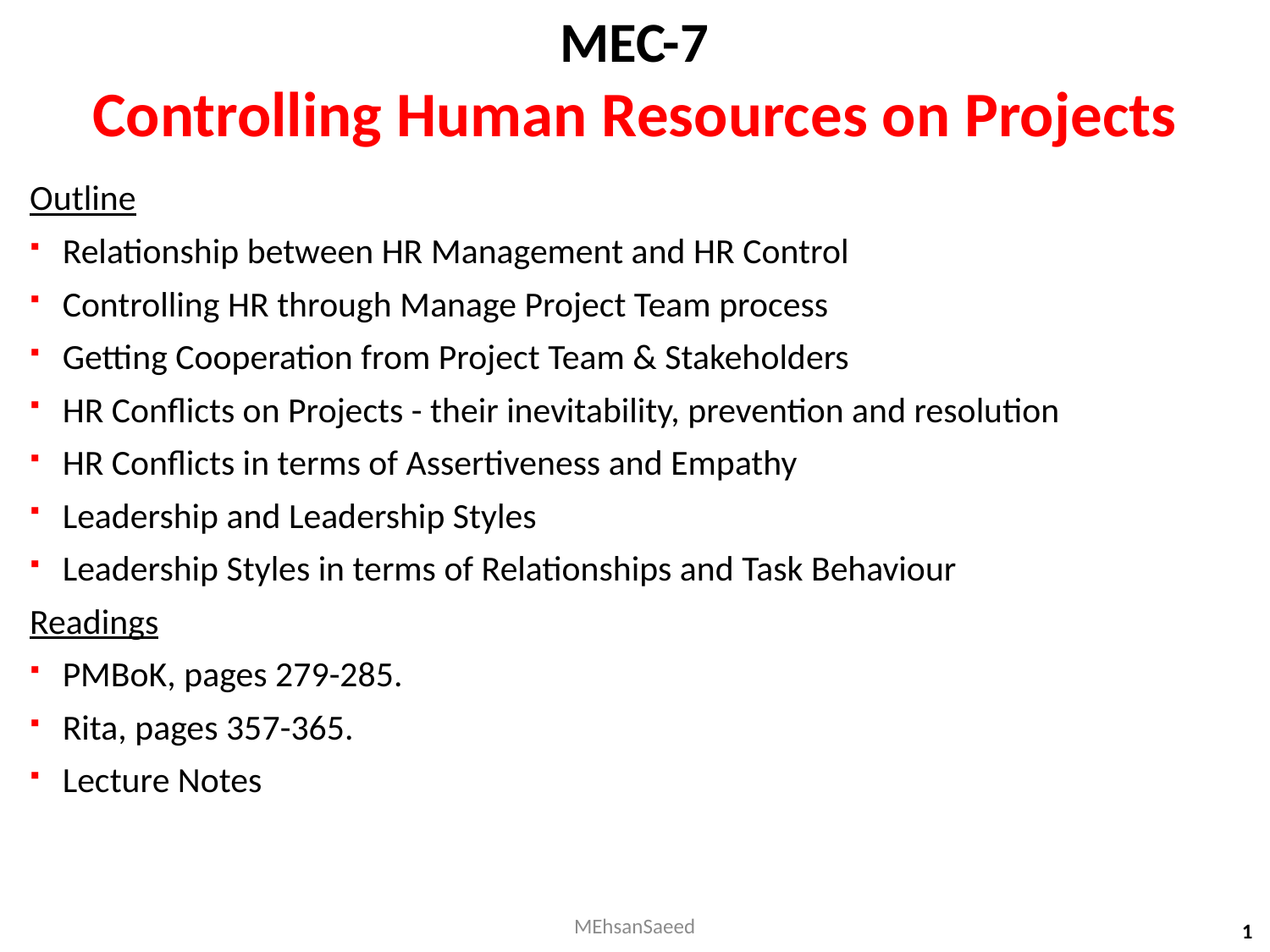

MEC-7
# Controlling Human Resources on Projects
Outline
Relationship between HR Management and HR Control
Controlling HR through Manage Project Team process
Getting Cooperation from Project Team & Stakeholders
HR Conflicts on Projects - their inevitability, prevention and resolution
HR Conflicts in terms of Assertiveness and Empathy
Leadership and Leadership Styles
Leadership Styles in terms of Relationships and Task Behaviour
Readings
PMBoK, pages 279-285.
Rita, pages 357-365.
Lecture Notes
MEhsanSaeed
1